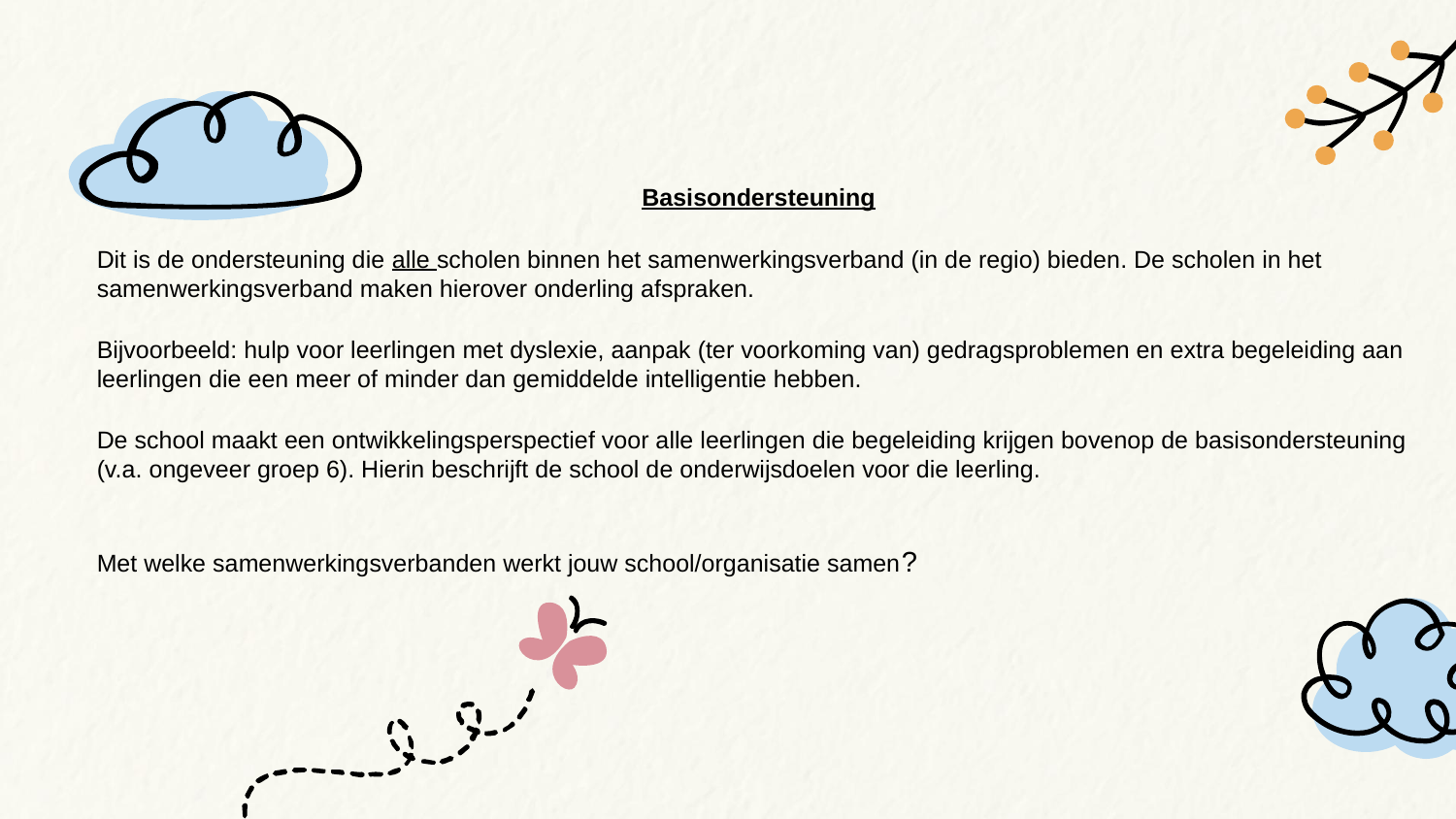

Basisondersteuning
Dit is de ondersteuning die alle scholen binnen het samenwerkingsverband (in de regio) bieden. De scholen in het samenwerkingsverband maken hierover onderling afspraken.
Bijvoorbeeld: hulp voor leerlingen met dyslexie, aanpak (ter voorkoming van) gedragsproblemen en extra begeleiding aan leerlingen die een meer of minder dan gemiddelde intelligentie hebben.
De school maakt een ontwikkelingsperspectief voor alle leerlingen die begeleiding krijgen bovenop de basisondersteuning (v.a. ongeveer groep 6). Hierin beschrijft de school de onderwijsdoelen voor die leerling.
Met welke samenwerkingsverbanden werkt jouw school/organisatie samen?